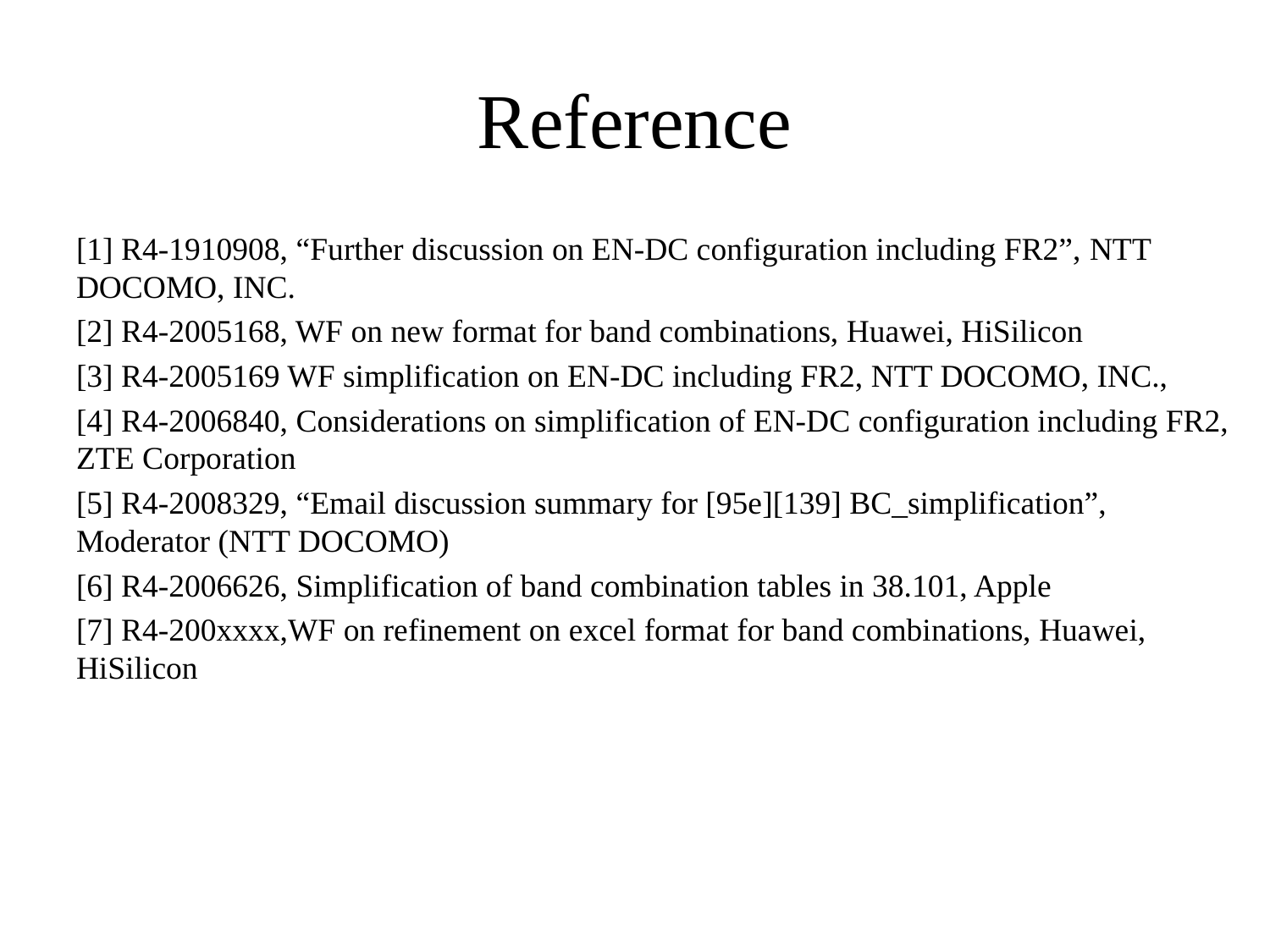

# Reference
[1] R4-1910908, “Further discussion on EN-DC configuration including FR2”, NTT DOCOMO, INC.
[2] R4-2005168, WF on new format for band combinations, Huawei, HiSilicon
[3] R4-2005169 WF simplification on EN-DC including FR2, NTT DOCOMO, INC.,
[4] R4-2006840, Considerations on simplification of EN-DC configuration including FR2, ZTE Corporation
[5] R4-2008329, “Email discussion summary for [95e][139] BC_simplification”, Moderator (NTT DOCOMO)
[6] R4-2006626, Simplification of band combination tables in 38.101, Apple
[7] R4-200xxxx,WF on refinement on excel format for band combinations, Huawei, HiSilicon